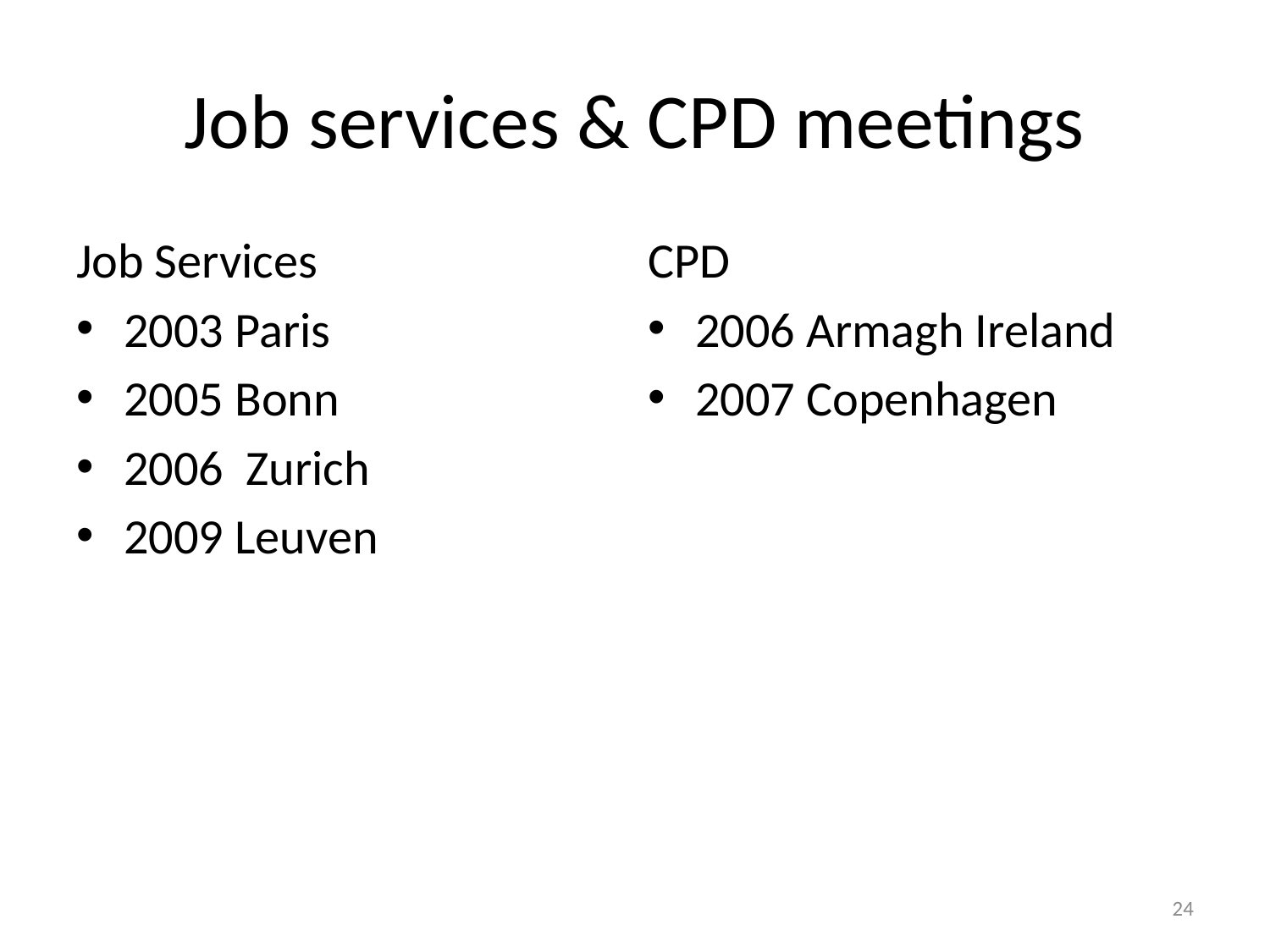

# Job services & CPD meetings
Job Services
2003 Paris
2005 Bonn
2006  Zurich
2009 Leuven

CPD
2006 Armagh Ireland
2007 Copenhagen

24